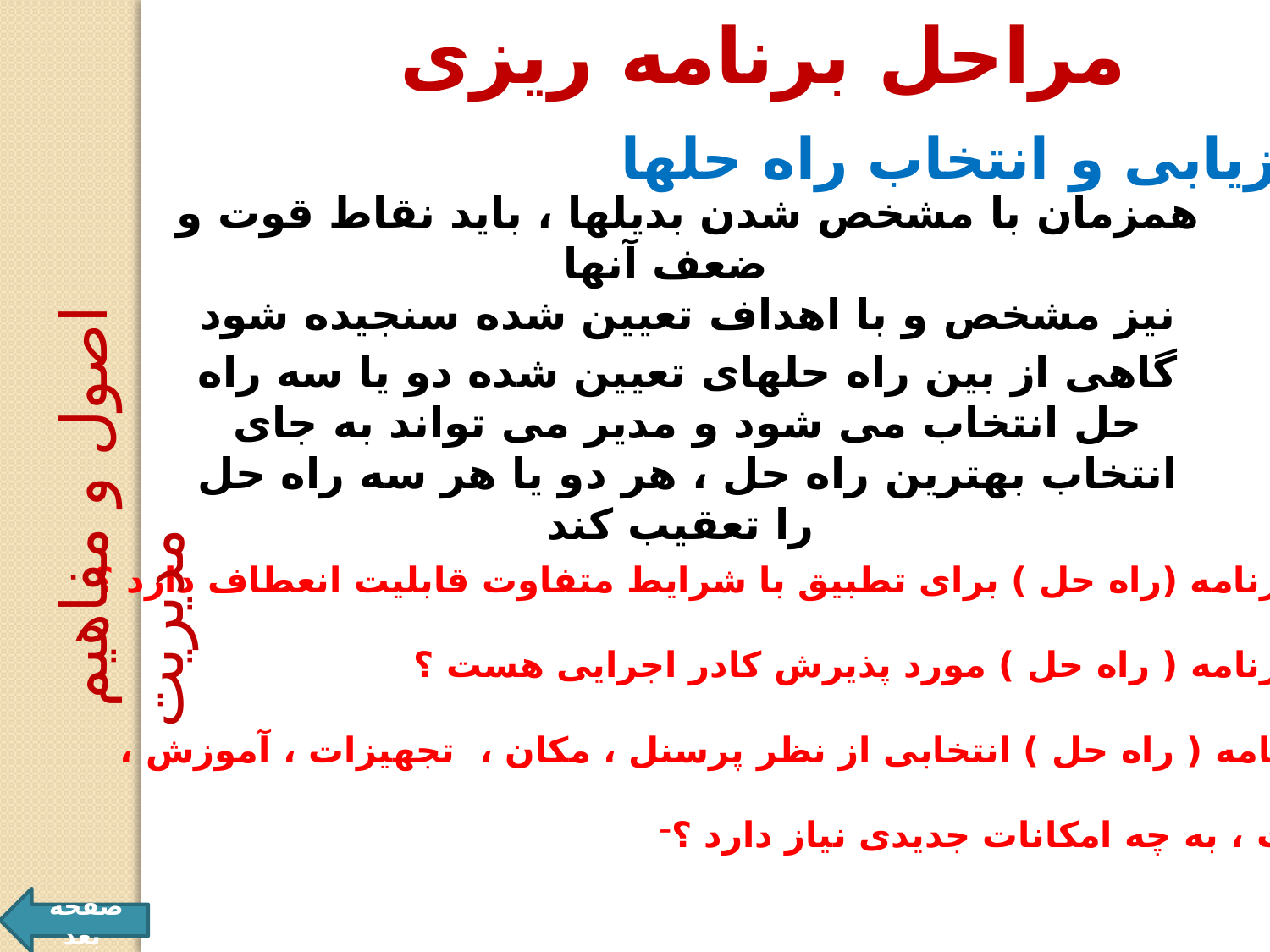

مراحل برنامه ریزی
ارزیابی و انتخاب راه حلها
همزمان با مشخص شدن بدیلها ، باید نقاط قوت و ضعف آنها
نیز مشخص و با اهداف تعیین شده سنجیده شود
گاهی از بین راه حلهای تعیین شده دو یا سه راه حل انتخاب می شود و مدیر می تواند به جای انتخاب بهترین راه حل ، هر دو یا هر سه راه حل را تعقیب کند
اصول و مفاهيم  مديريت
 – آیا برنامه (راه حل ) برای تطبیق با شرایط متفاوت قابلیت انعطاف دارد ؟

 - آیا برنامه ( راه حل ) مورد پذیرش کادر اجرایی هست ؟

-آیا برنامه ( راه حل ) انتخابی از نظر پرسنل ، مکان ،  تجهیزات ، آموزش ،

نظارت ، به چه امکانات جدیدی نیاز دارد ؟
صفحه  بعد